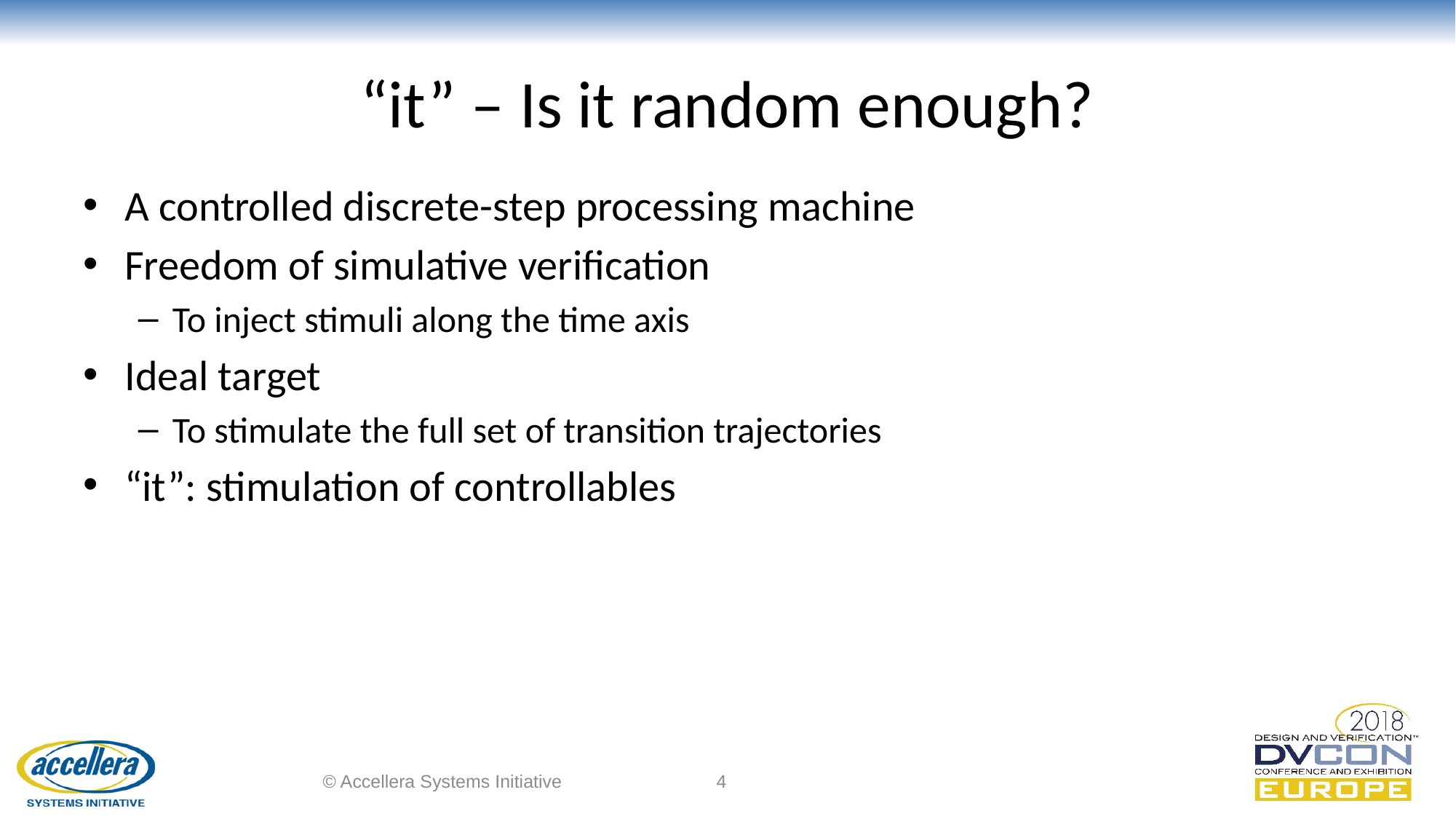

# “it” – Is it random enough?
A controlled discrete-step processing machine
Freedom of simulative verification
To inject stimuli along the time axis
Ideal target
To stimulate the full set of transition trajectories
“it”: stimulation of controllables
© Accellera Systems Initiative
4